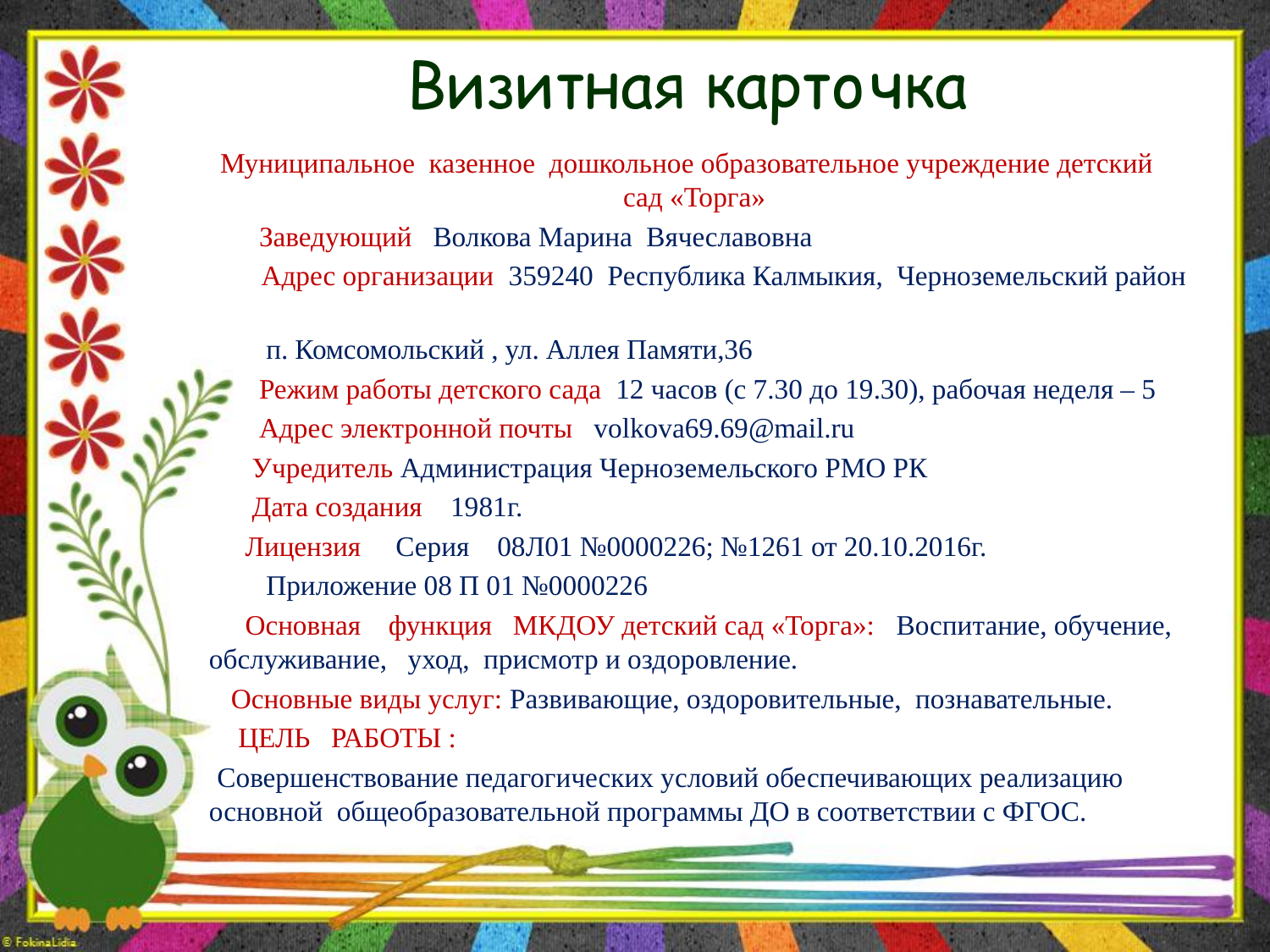

# Визитная карточка
   Муниципальное  казенное  дошкольное образовательное учреждение детский сад «Торга»
              Заведующий   Волкова Марина  Вячеславовна
              Адрес организации  359240  Республика Калмыкия,  Черноземельский район
               п. Комсомольский , ул. Аллея Памяти,36
              Режим работы детского сада  12 часов (с 7.30 до 19.30), рабочая неделя – 5
              Адрес электронной почты   volkova69.69@mail.ru
             Учредитель Администрация Черноземельского РМО РК
             Дата создания    1981г.
            Лицензия     Серия    08Л01 №0000226; №1261 от 20.10.2016г.
               Приложение 08 П 01 №0000226
            Основная    функция   МКДОУ детский сад «Торга»:   Воспитание, обучение,   обслуживание,   уход,  присмотр и оздоровление.
          Основные виды услуг: Развивающие, оздоровительные,  познавательные.
           ЦЕЛЬ   РАБОТЫ :
        Совершенствование педагогических условий обеспечивающих реализацию основной  общеобразовательной программы ДО в соответствии с ФГОС.